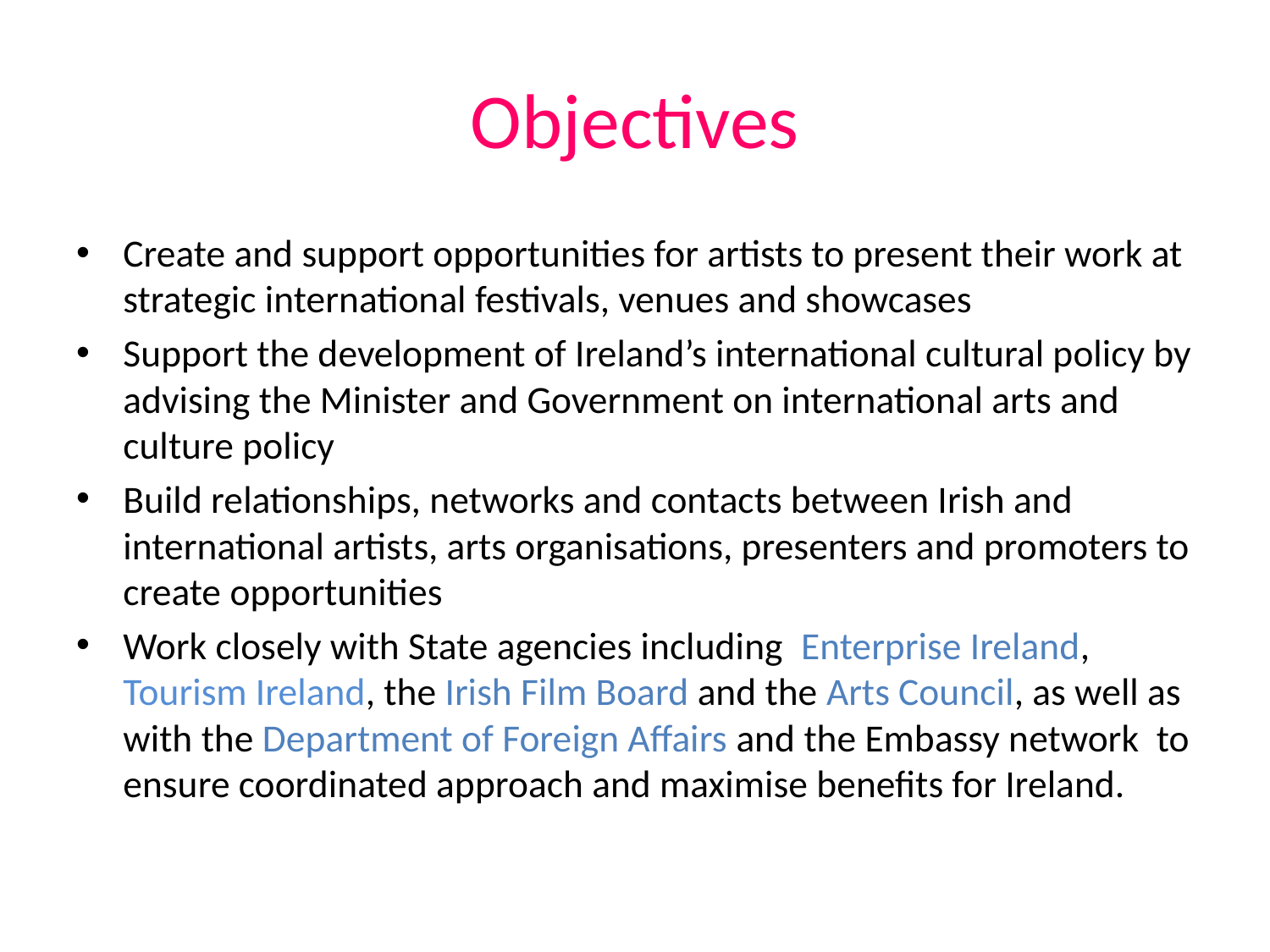

# Objectives
Create and support opportunities for artists to present their work at strategic international festivals, venues and showcases
Support the development of Ireland’s international cultural policy by advising the Minister and Government on international arts and culture policy
Build relationships, networks and contacts between Irish and international artists, arts organisations, presenters and promoters to create opportunities
Work closely with State agencies including  Enterprise Ireland, Tourism Ireland, the Irish Film Board and the Arts Council, as well as with the Department of Foreign Affairs and the Embassy network  to ensure coordinated approach and maximise benefits for Ireland.